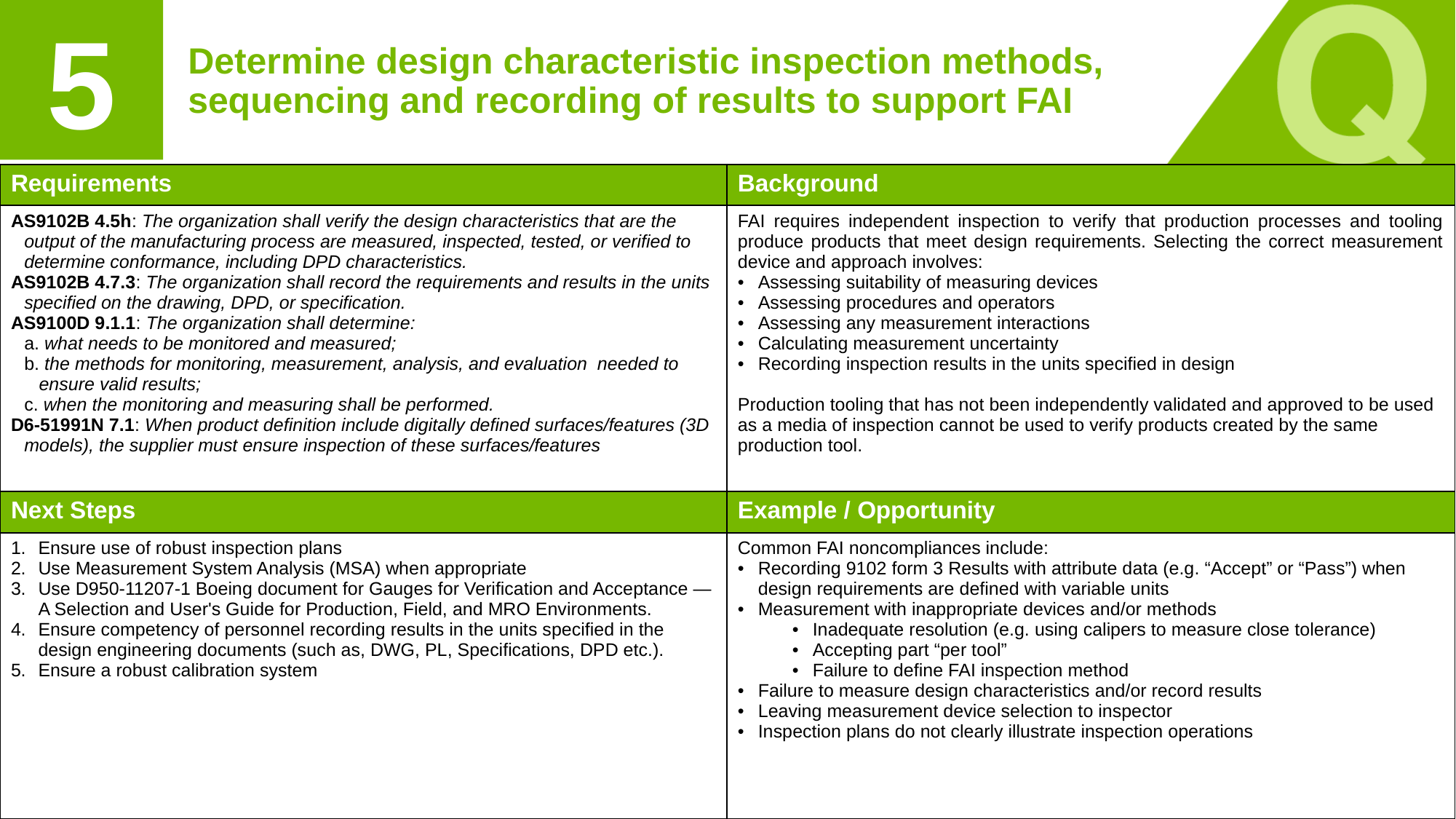

5
# Determine design characteristic inspection methods, sequencing and recording of results to support FAI
| Requirements | Background |
| --- | --- |
| AS9102B 4.5h: The organization shall verify the design characteristics that are the output of the manufacturing process are measured, inspected, tested, or verified to determine conformance, including DPD characteristics. AS9102B 4.7.3: The organization shall record the requirements and results in the units specified on the drawing, DPD, or specification. AS9100D 9.1.1: The organization shall determine: a. what needs to be monitored and measured; b. the methods for monitoring, measurement, analysis, and evaluation needed to ensure valid results; c. when the monitoring and measuring shall be performed. D6-51991N 7.1: When product definition include digitally defined surfaces/features (3D models), the supplier must ensure inspection of these surfaces/features | FAI requires independent inspection to verify that production processes and tooling produce products that meet design requirements. Selecting the correct measurement device and approach involves: Assessing suitability of measuring devices Assessing procedures and operators Assessing any measurement interactions Calculating measurement uncertainty Recording inspection results in the units specified in design Production tooling that has not been independently validated and approved to be used as a media of inspection cannot be used to verify products created by the same production tool. |
| Next Steps | Example / Opportunity |
| Ensure use of robust inspection plans Use Measurement System Analysis (MSA) when appropriate Use D950-11207-1 Boeing document for Gauges for Verification and Acceptance — A Selection and User's Guide for Production, Field, and MRO Environments. Ensure competency of personnel recording results in the units specified in the design engineering documents (such as, DWG, PL, Specifications, DPD etc.). Ensure a robust calibration system | Common FAI noncompliances include: Recording 9102 form 3 Results with attribute data (e.g. “Accept” or “Pass”) when design requirements are defined with variable units Measurement with inappropriate devices and/or methods Inadequate resolution (e.g. using calipers to measure close tolerance) Accepting part “per tool” Failure to define FAI inspection method Failure to measure design characteristics and/or record results Leaving measurement device selection to inspector Inspection plans do not clearly illustrate inspection operations |